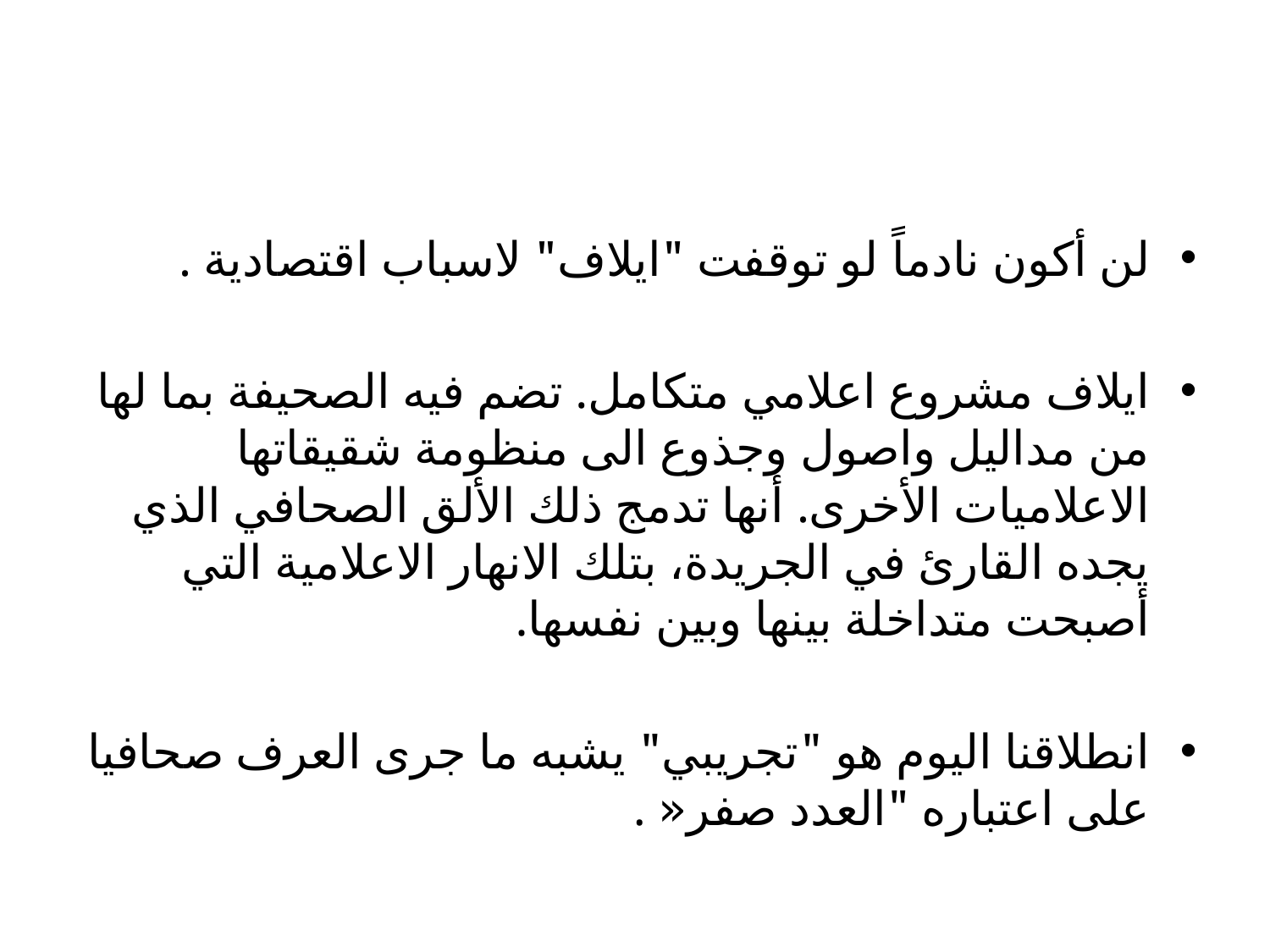

#
لن أكون نادماً لو توقفت "ايلاف" لاسباب اقتصادية .

ايلاف مشروع اعلامي متكامل. تضم فيه الصحيفة بما لها من مداليل واصول وجذوع الى منظومة شقيقاتها الاعلاميات الأخرى. أنها تدمج ذلك الألق الصحافي الذي يجده القارئ في الجريدة، بتلك الانهار الاعلامية التي أصبحت متداخلة بينها وبين نفسها.

انطلاقنا اليوم هو "تجريبي" يشبه ما جرى العرف صحافيا على اعتباره "العدد صفر« .